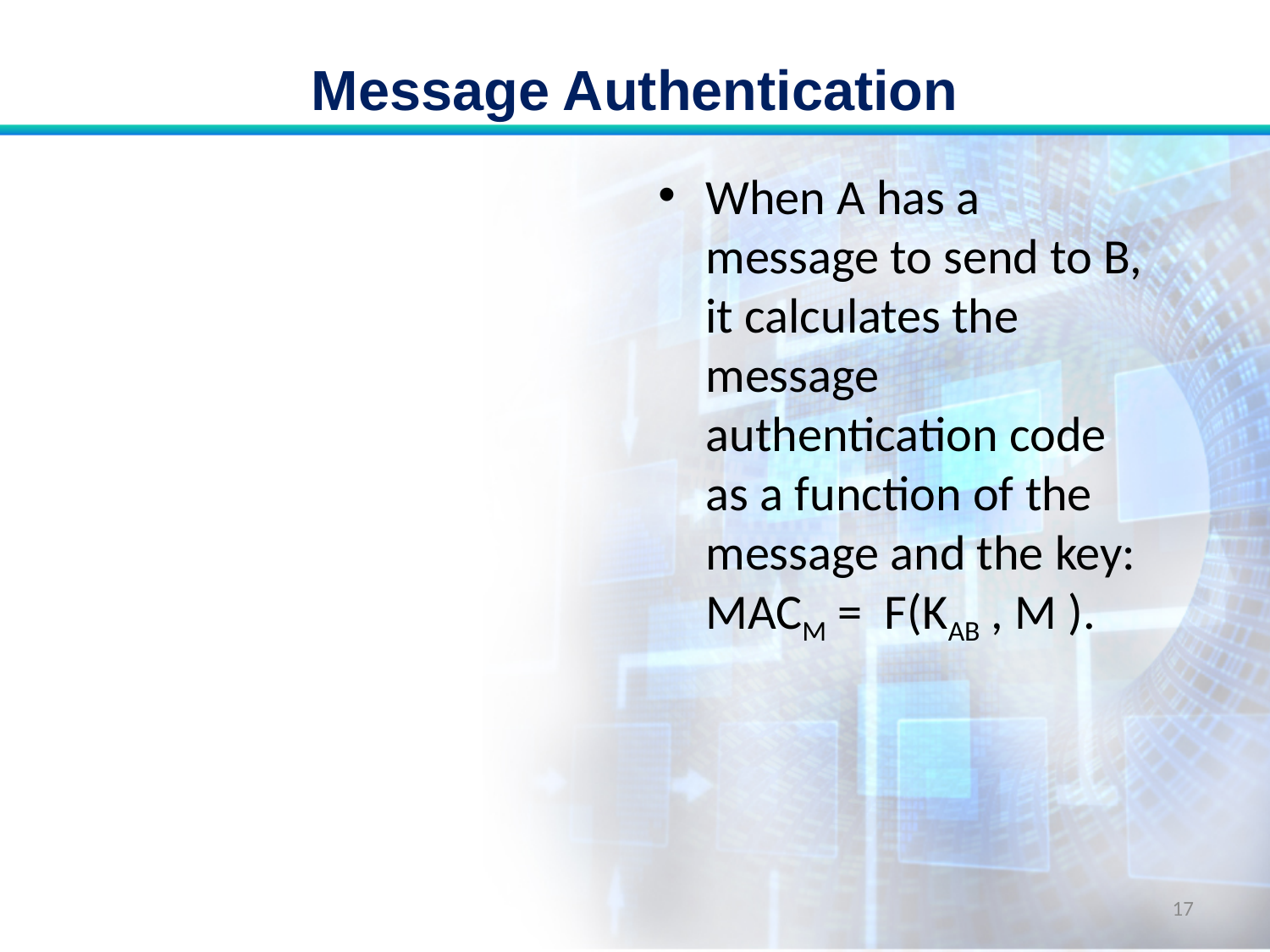

# Message Authentication
When A has a message to send to B, it calculates the message authentication code as a function of the message and the key: MACM =  F(KAB , M ).
17